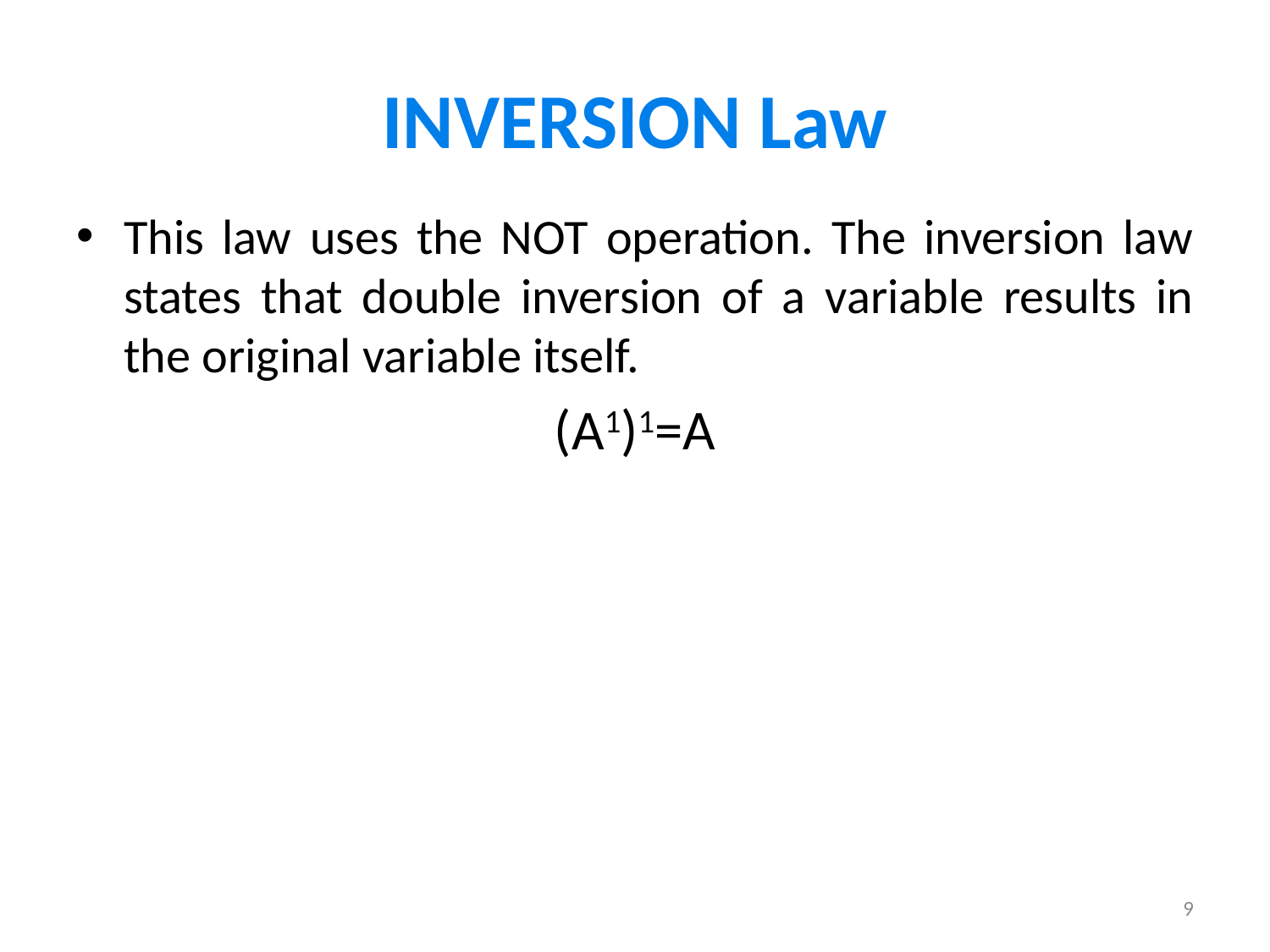

# INVERSION Law
This law uses the NOT operation. The inversion law states that double inversion of a variable results in the original variable itself.
(A1)1=A
9